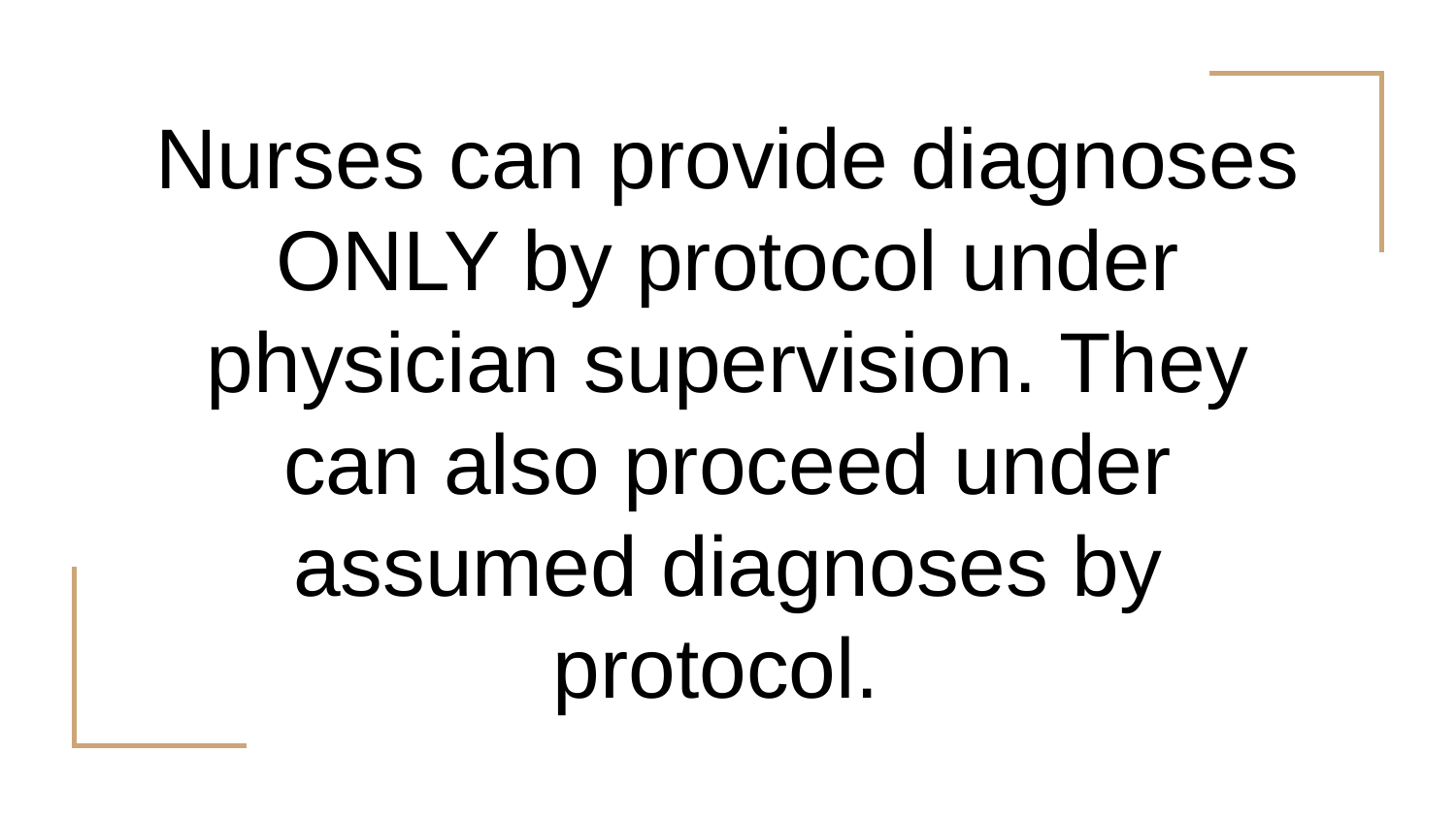

# Nurses can provide diagnoses ONLY by protocol under physician supervision. They can also proceed under assumed diagnoses by protocol.